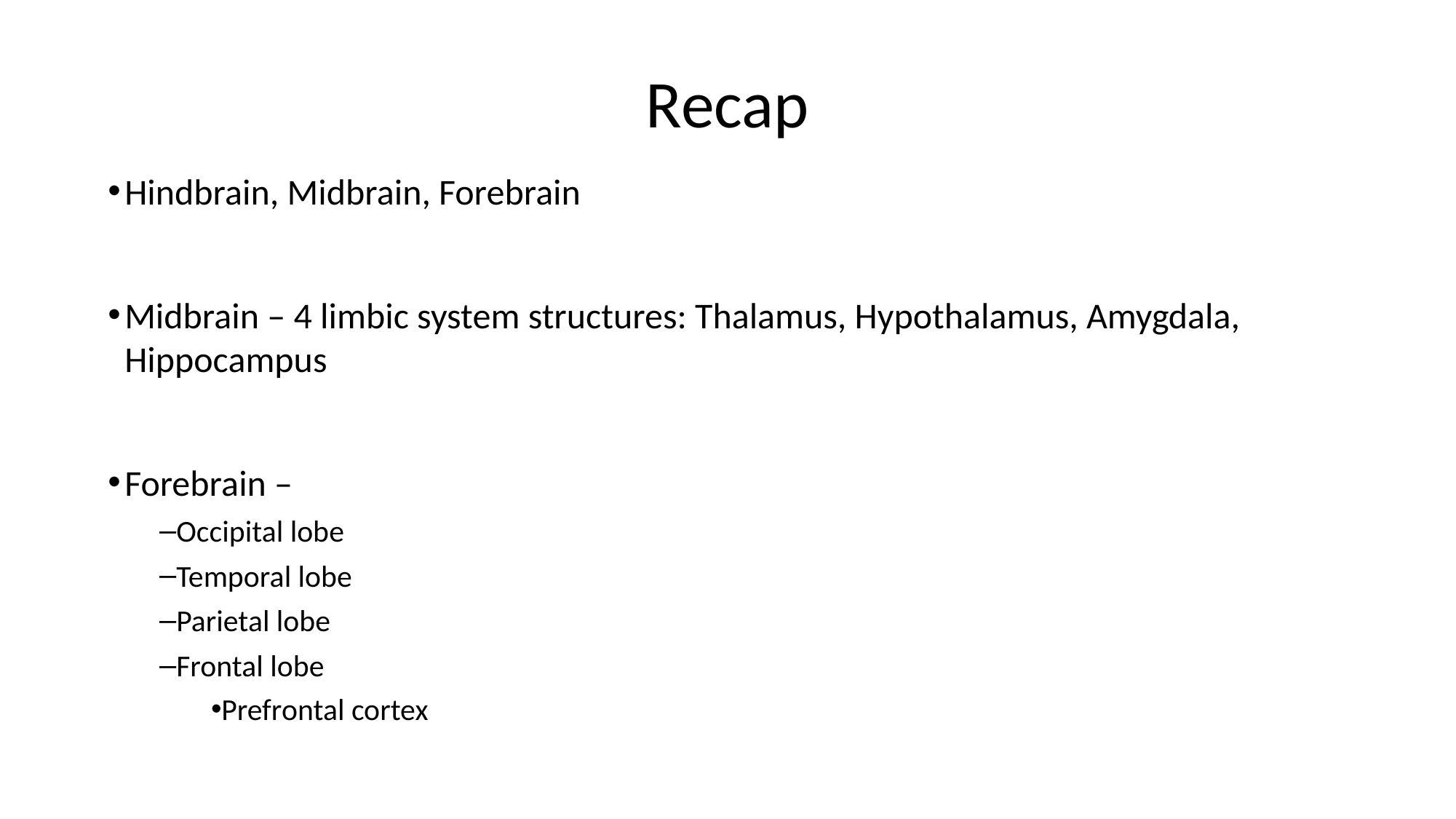

# Recap
Hindbrain, Midbrain, Forebrain

Midbrain – 4 limbic system structures: Thalamus, Hypothalamus, Amygdala, Hippocampus

Forebrain –
Occipital lobe
Temporal lobe
Parietal lobe
Frontal lobe
Prefrontal cortex